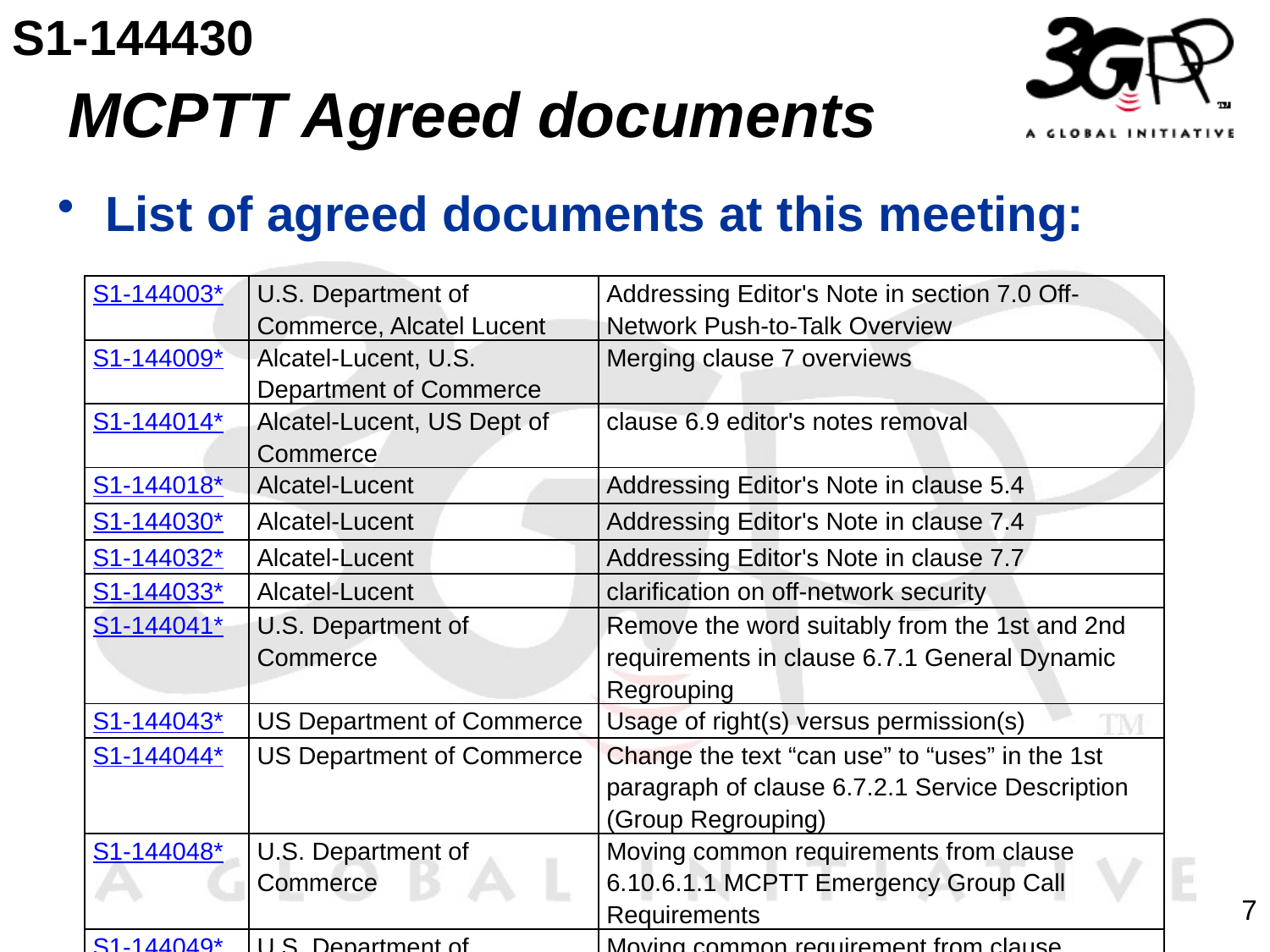

S1-144430
# MCPTT Agreed documents
List of agreed documents at this meeting:

| S1-144003\* | U.S. Department of Commerce, Alcatel Lucent | Addressing Editor's Note in section 7.0 Off-Network Push-to-Talk Overview |
| --- | --- | --- |
| S1-144009\* | Alcatel-Lucent, U.S. Department of Commerce | Merging clause 7 overviews |
| S1-144014\* | Alcatel-Lucent, US Dept of Commerce | clause 6.9 editor's notes removal |
| S1-144018\* | Alcatel-Lucent | Addressing Editor's Note in clause 5.4 |
| S1-144030\* | Alcatel-Lucent | Addressing Editor's Note in clause 7.4 |
| S1-144032\* | Alcatel-Lucent | Addressing Editor's Note in clause 7.7 |
| S1-144033\* | Alcatel-Lucent | clarification on off-network security |
| S1-144041\* | U.S. Department of Commerce | Remove the word suitably from the 1st and 2nd requirements in clause 6.7.1 General Dynamic Regrouping |
| S1-144043\* | US Department of Commerce | Usage of right(s) versus permission(s) |
| S1-144044\* | US Department of Commerce | Change the text “can use” to “uses” in the 1st paragraph of clause 6.7.2.1 Service Description (Group Regrouping) |
| S1-144048\* | U.S. Department of Commerce | Moving common requirements from clause 6.10.6.1.1 MCPTT Emergency Group Call Requirements |
| S1-144049\* | U.S. Department of Commerce | Moving common requirement from clause 6.10.6.1.2 MCPTT Emergency Group Call Cancellation Requirements |
7